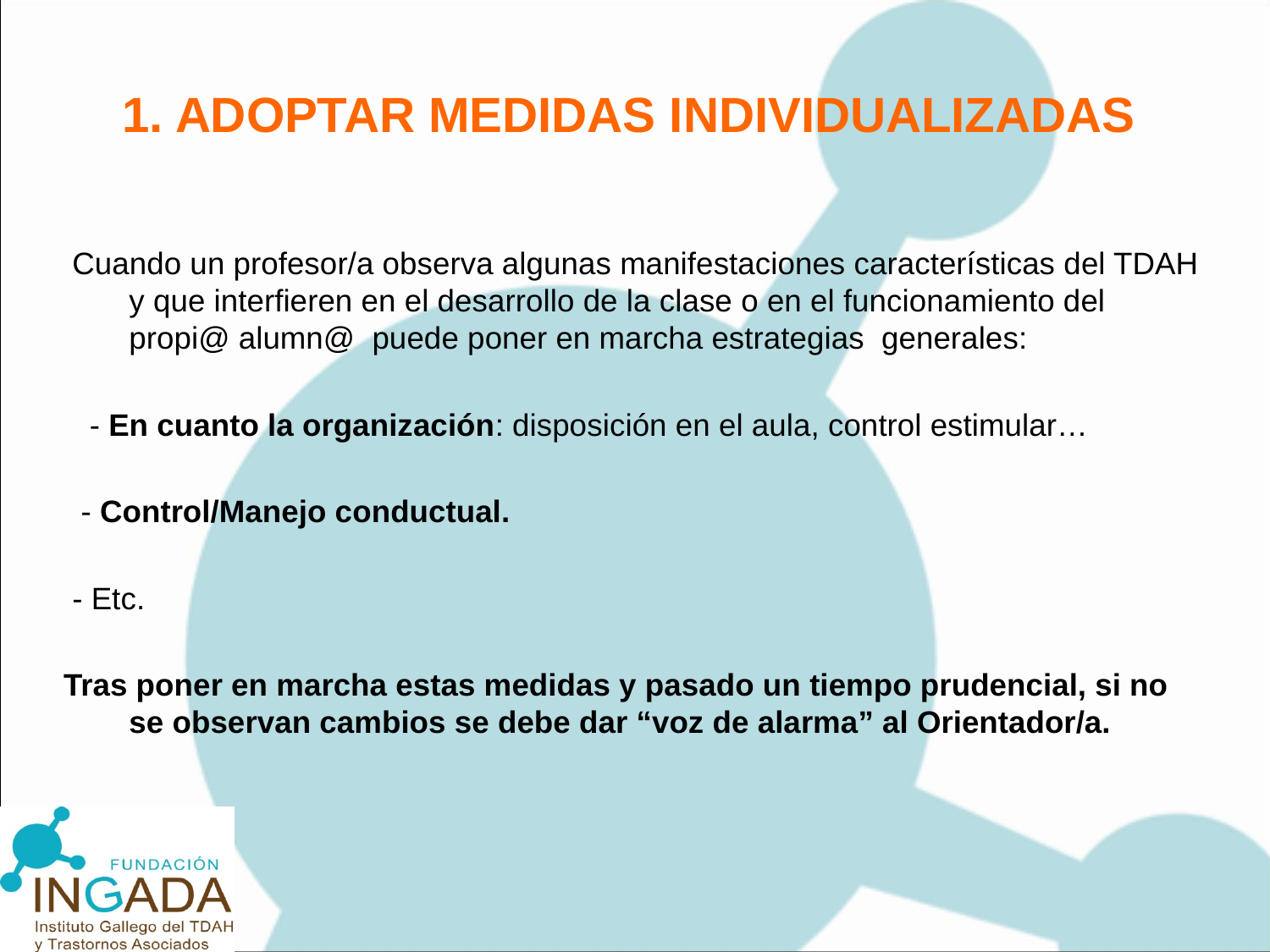

# 1. ADOPTAR MEDIDAS INDIVIDUALIZADAS

 Cuando un profesor/a observa algunas manifestaciones características del TDAH y que interfieren en el desarrollo de la clase o en el funcionamiento del propi@ alumn@  puede poner en marcha estrategias  generales:

   - En cuanto la organización: disposición en el aula, control estimular…

  - Control/Manejo conductual.

 - Etc.

Tras poner en marcha estas medidas y pasado un tiempo prudencial, si no se observan cambios se debe dar “voz de alarma” al Orientador/a.